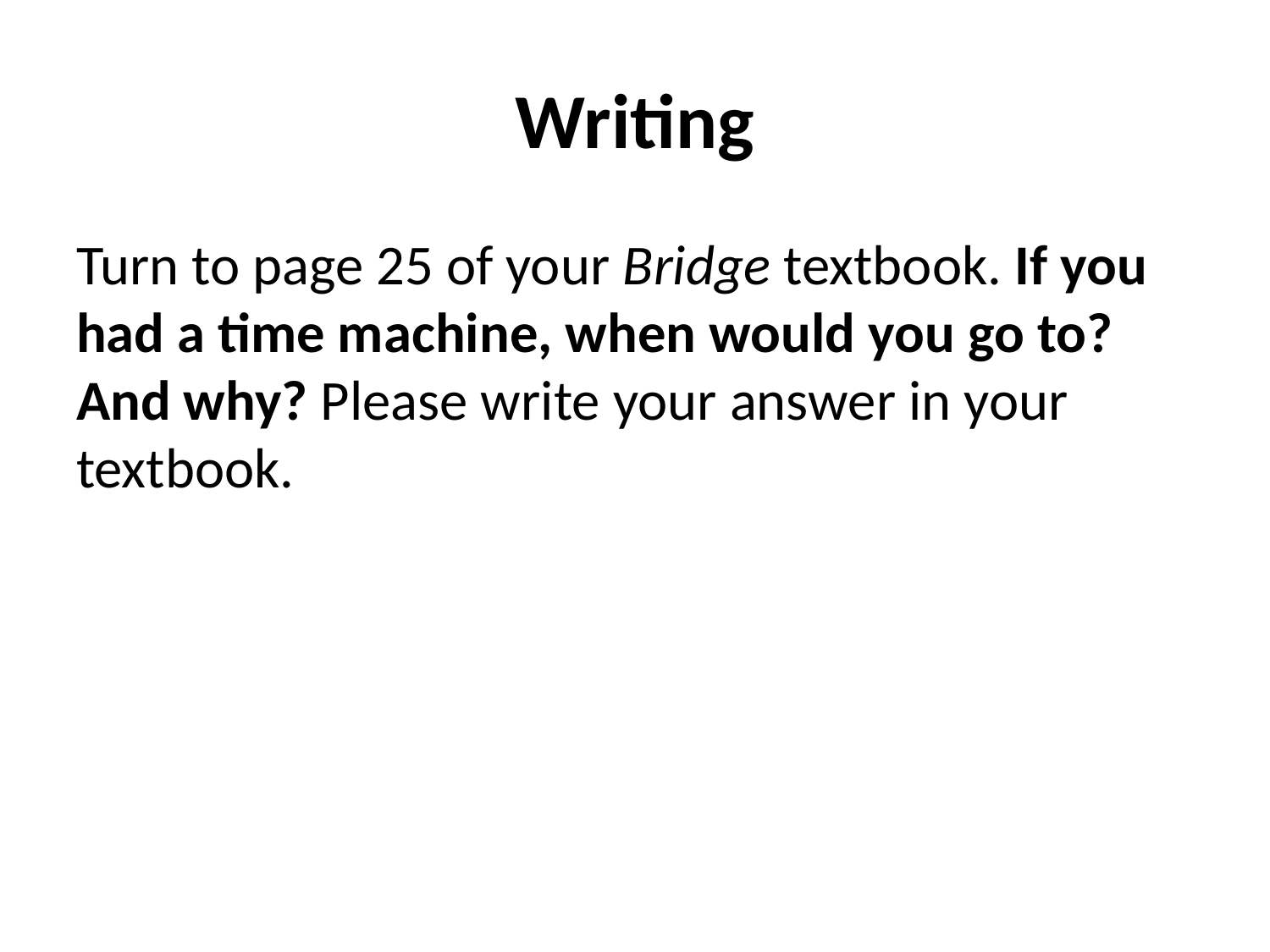

# Writing
Turn to page 25 of your Bridge textbook. If you had a time machine, when would you go to? And why? Please write your answer in your textbook.